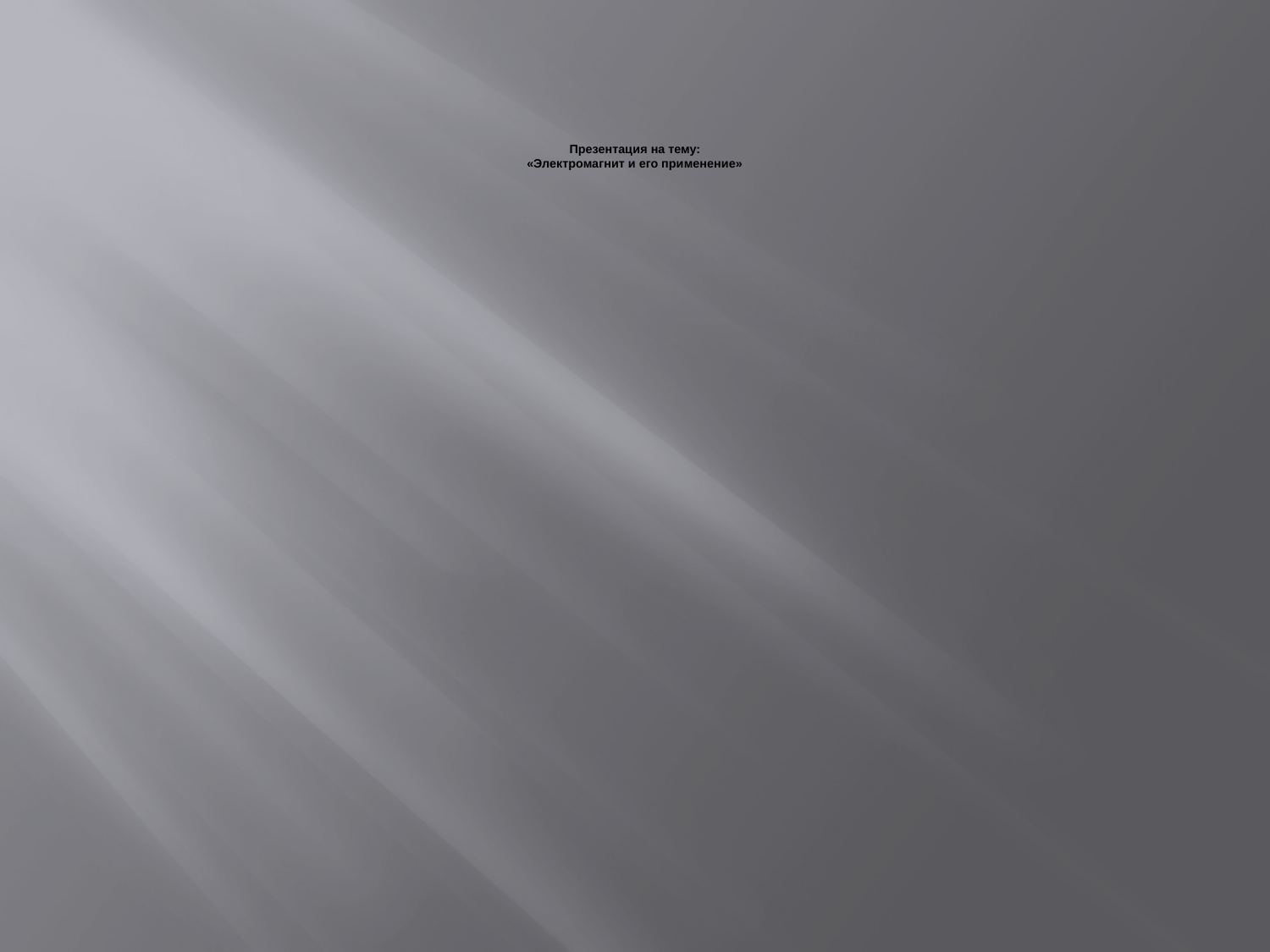

# Презентация на тему: «Электромагнит и его применение»